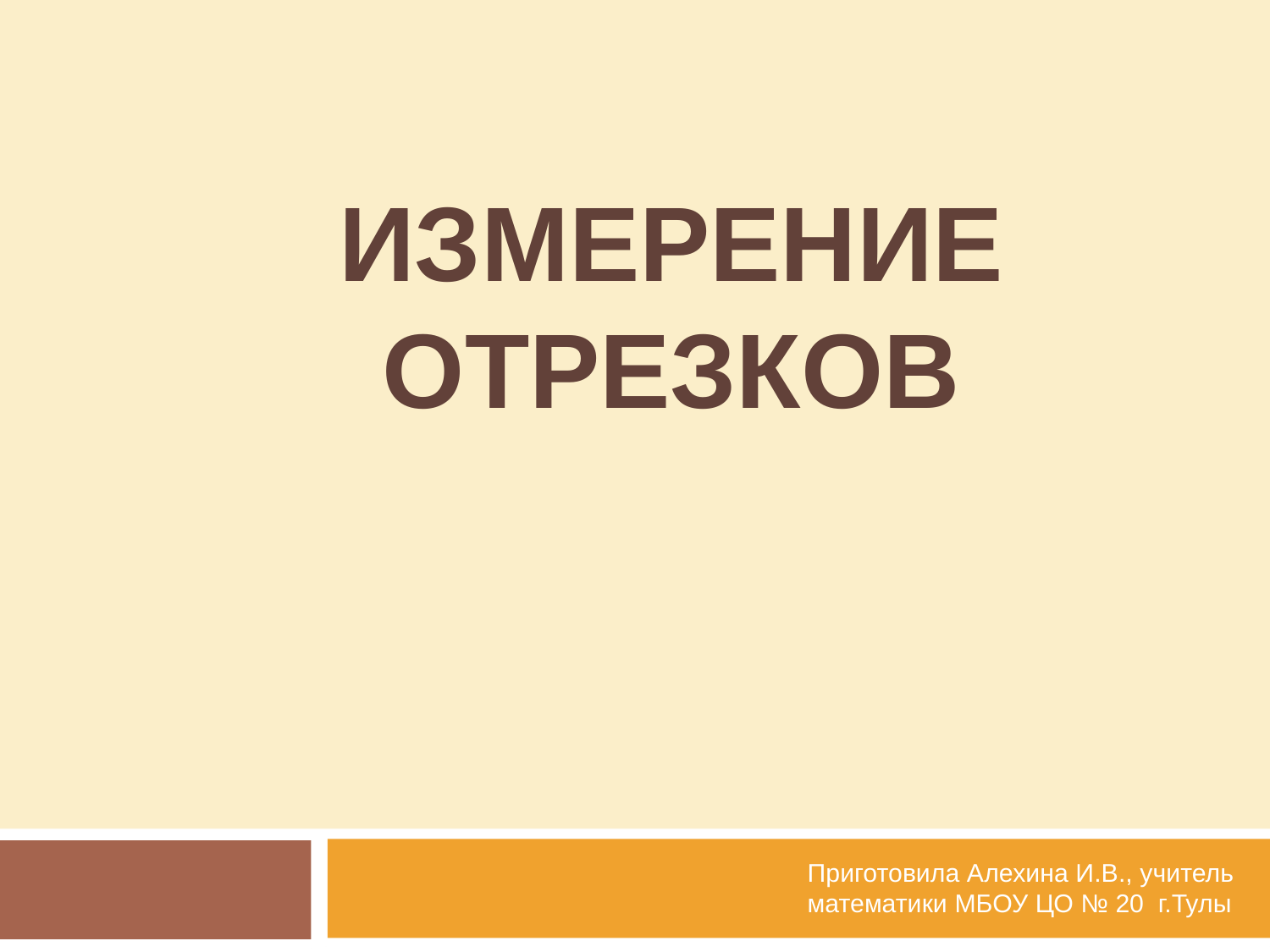

# ИЗМЕРЕНИЕ ОТРЕЗКОВ
Приготовила Алехина И.В., учитель  математики МБОУ ЦО № 20  г.Тулы